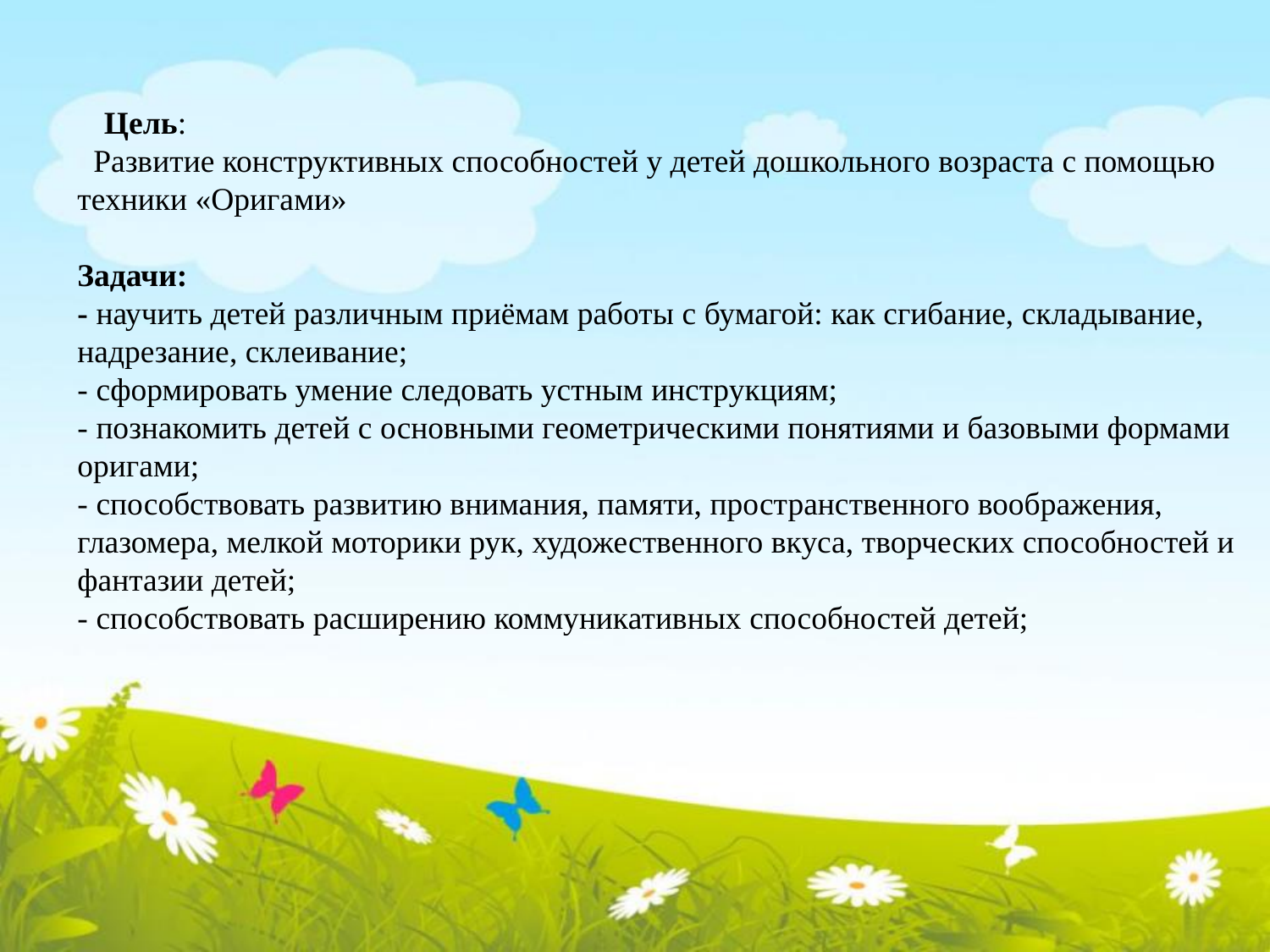

Цель:
  Развитие конструктивных способностей у детей дошкольного возраста с помощью техники «Оригами»

Задачи:
- научить детей различным приёмам работы с бумагой: как сгибание, складывание, надрезание, склеивание;
- сформировать умение следовать устным инструкциям;
- познакомить детей с основными геометрическими понятиями и базовыми формами оригами;
- способствовать развитию внимания, памяти, пространственного воображения, глазомера, мелкой моторики рук, художественного вкуса, творческих способностей и фантазии детей;
- способствовать расширению коммуникативных способностей детей;